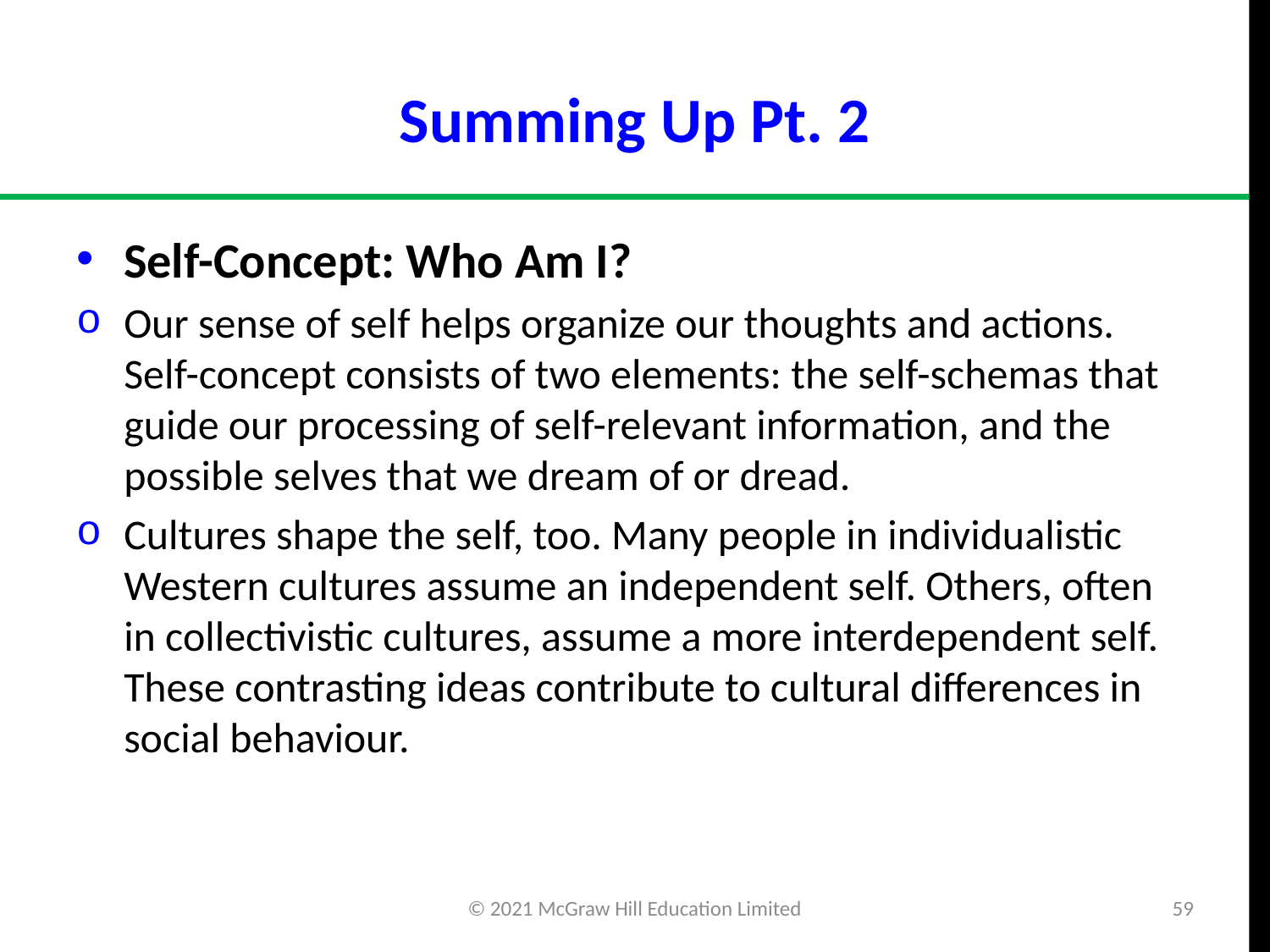

# Summing Up Pt. 2
Self-Concept: Who Am I?
Our sense of self helps organize our thoughts and actions. Self-concept consists of two elements: the self-schemas that guide our processing of self-relevant information, and the possible selves that we dream of or dread.
Cultures shape the self, too. Many people in individualistic Western cultures assume an independent self. Others, often in collectivistic cultures, assume a more interdependent self. These contrasting ideas contribute to cultural differences in social behaviour.
© 2021 McGraw Hill Education Limited
59